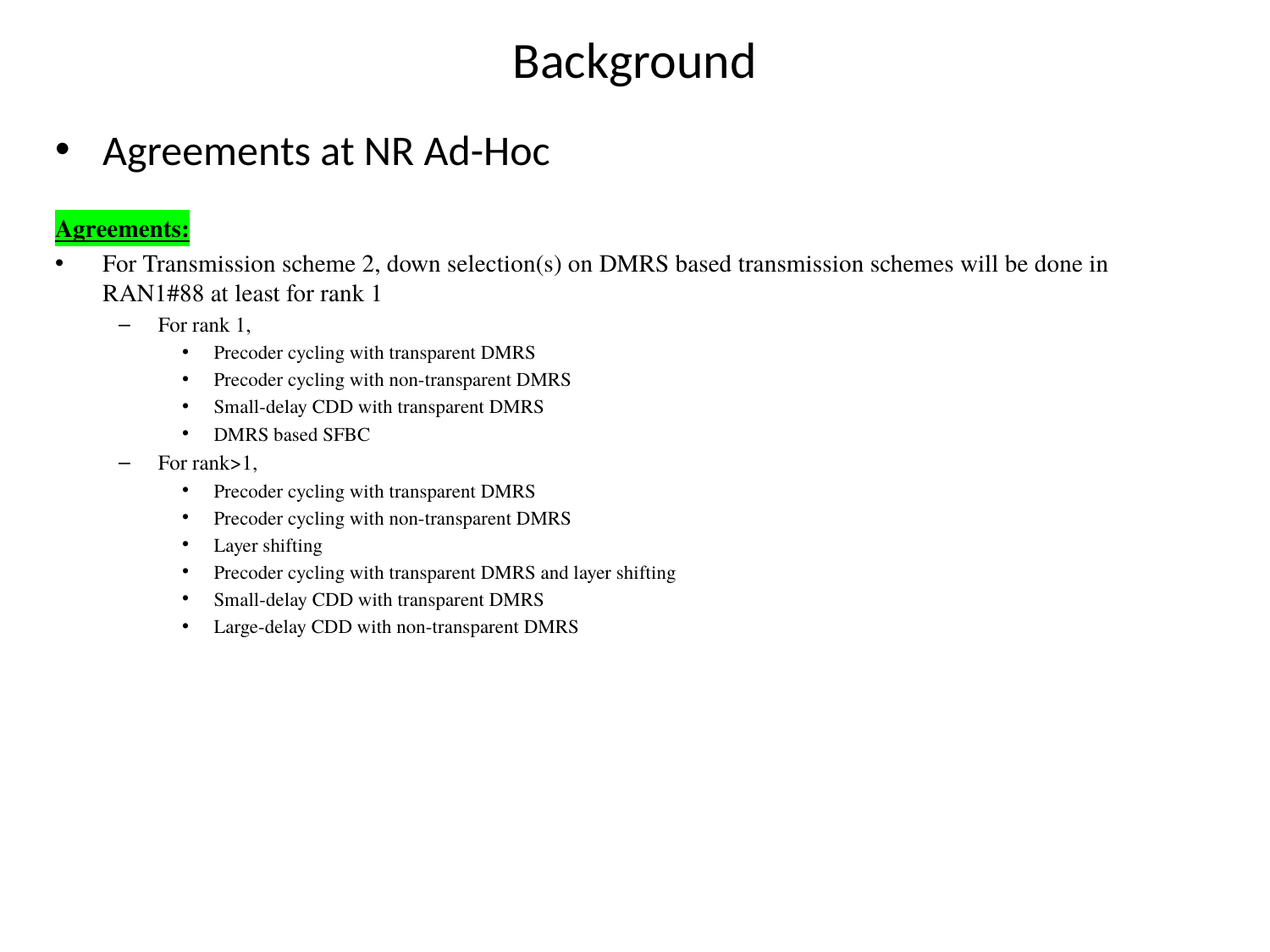

# Background
Agreements at NR Ad-Hoc

Agreements:
For Transmission scheme 2, down selection(s) on DMRS based transmission schemes will be done in RAN1#88 at least for rank 1
For rank 1,
Precoder cycling with transparent DMRS
Precoder cycling with non-transparent DMRS
Small-delay CDD with transparent DMRS
DMRS based SFBC
For rank>1,
Precoder cycling with transparent DMRS
Precoder cycling with non-transparent DMRS
Layer shifting
Precoder cycling with transparent DMRS and layer shifting
Small-delay CDD with transparent DMRS
Large-delay CDD with non-transparent DMRS